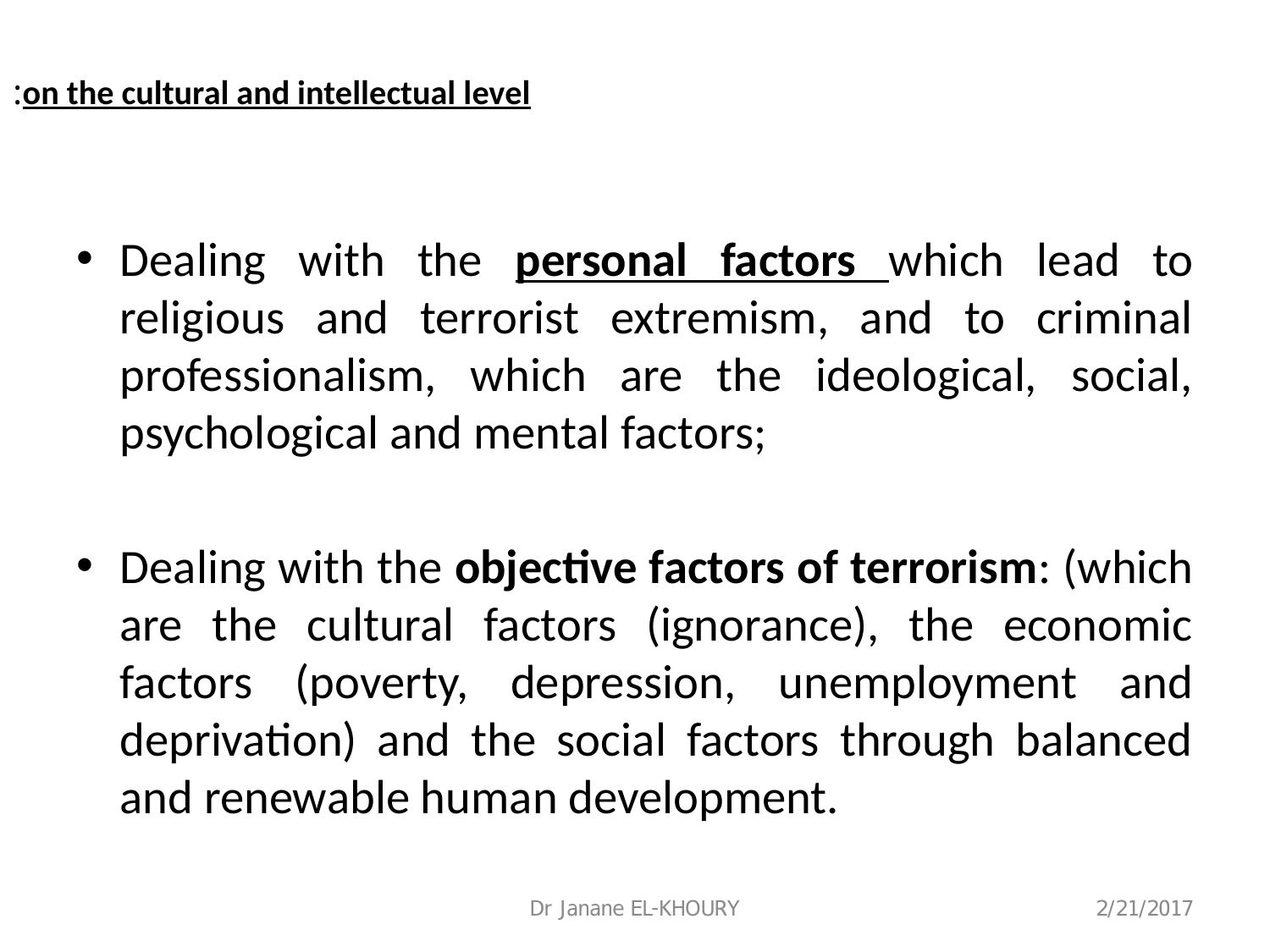

# on the cultural and intellectual level:
Dealing with the personal factors which lead to religious and terrorist extremism, and to criminal professionalism, which are the ideological, social, psychological and mental factors;

Dealing with the objective factors of terrorism: (which are the cultural factors (ignorance), the economic factors (poverty, depression, unemployment and deprivation) and the social factors through balanced and renewable human development.

Dr Janane EL-KHOURY
2/21/2017